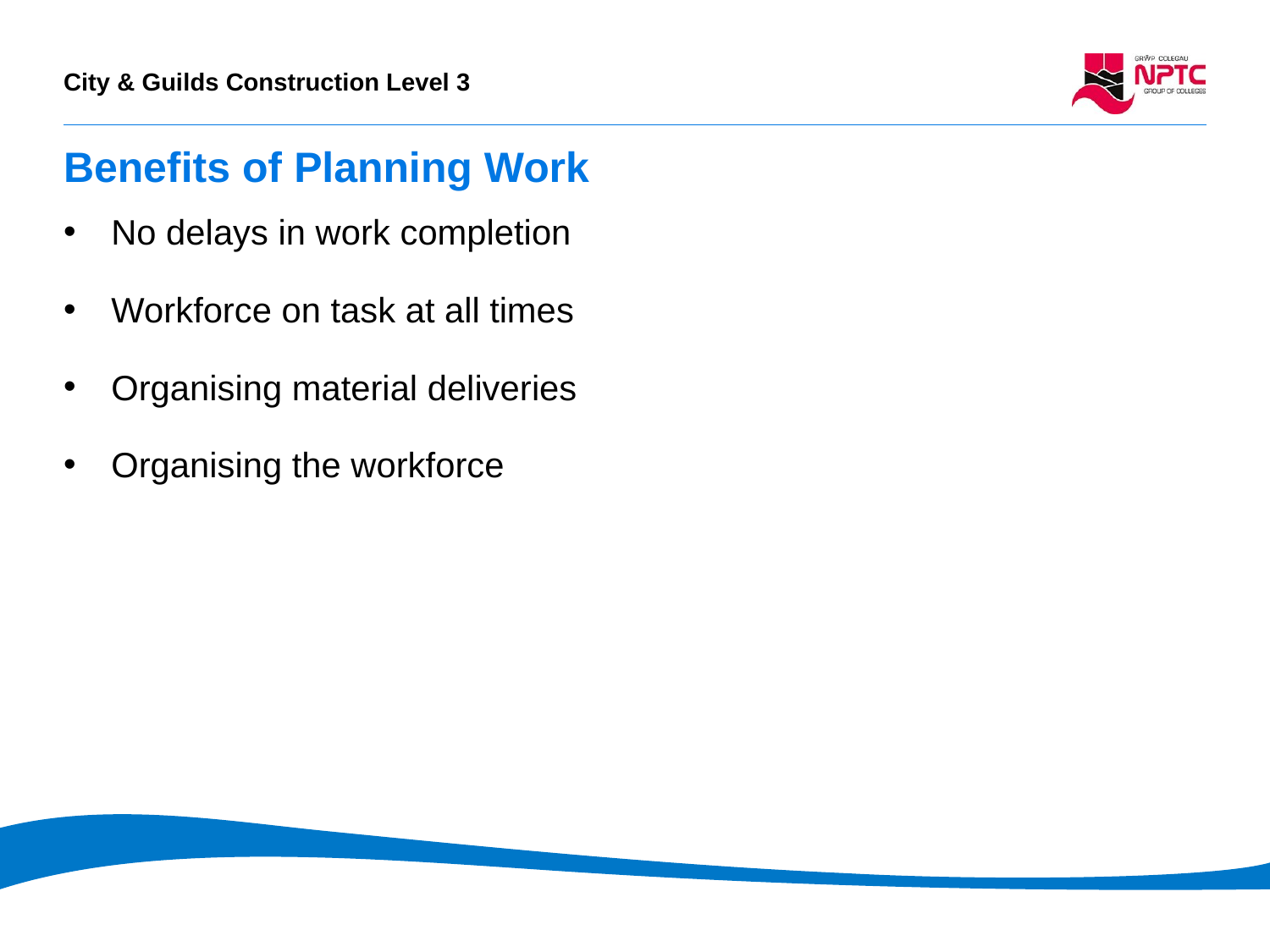

# Benefits of Planning Work
No delays in work completion​
Workforce on task at all times​
Organising material deliveries​
Organising the workforce